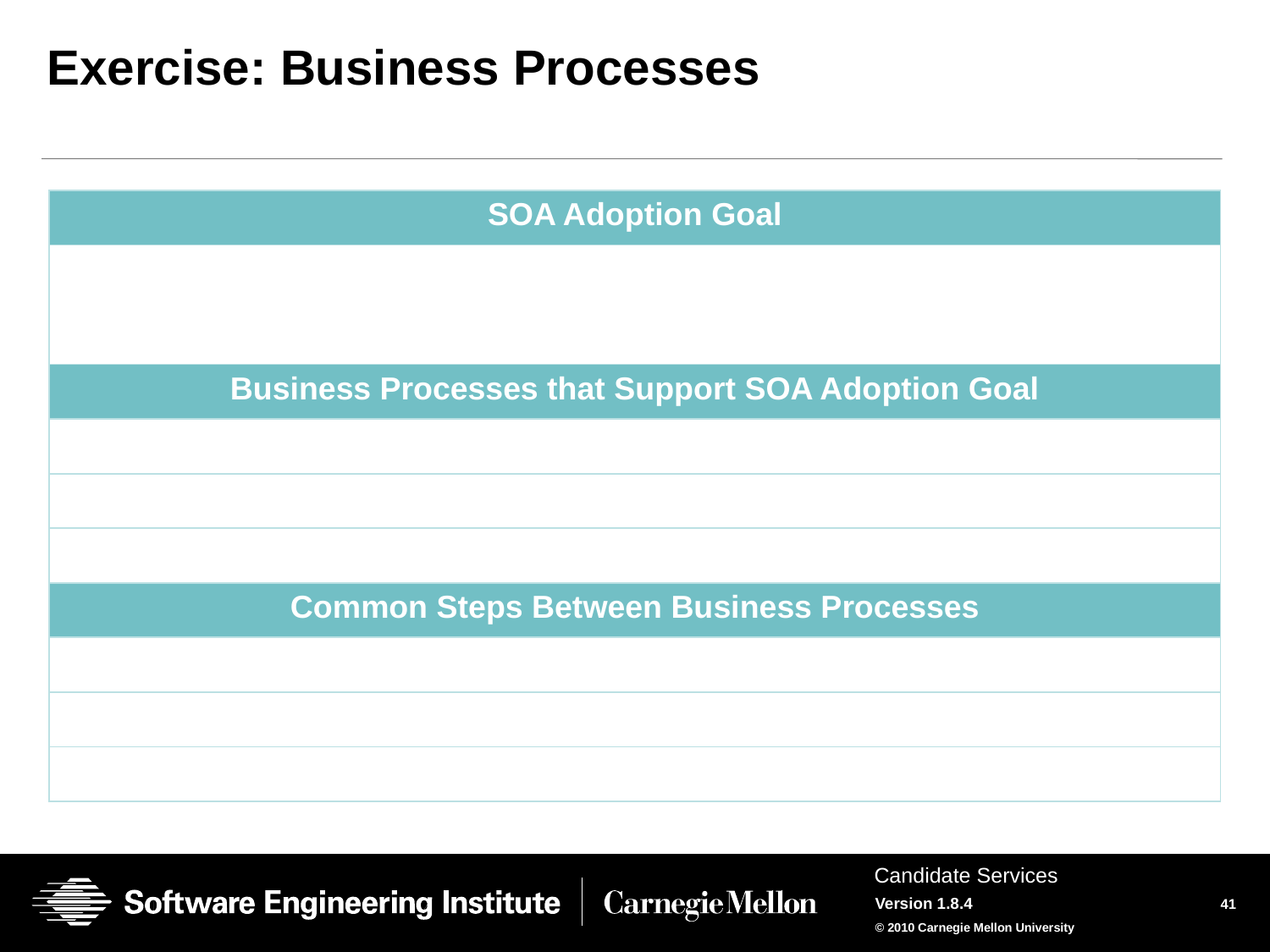

# Exercise: Business Processes
| SOA Adoption Goal |
| --- |
|  |
| Business Processes that Support SOA Adoption Goal |
|  |
|  |
|  |
| Common Steps Between Business Processes |
|  |
|  |
|  |
Candidate Services